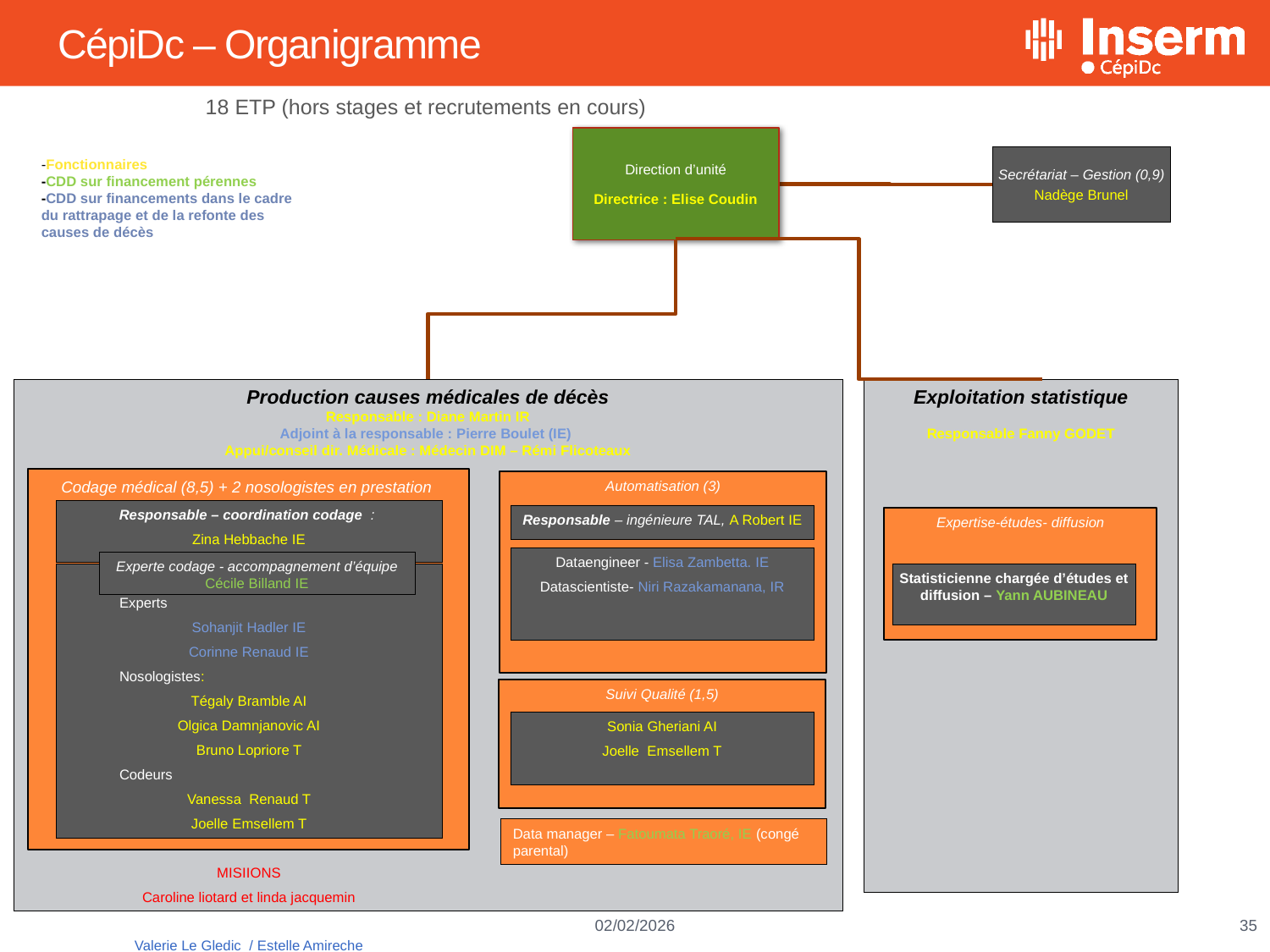

# CépiDc – Organigramme
18 ETP (hors stages et recrutements en cours)
Direction d’unité
Directrice : Elise Coudin
Secrétariat – Gestion (0,9)
Nadège Brunel
-Fonctionnaires
-CDD sur financement pérennes
-CDD sur financements dans le cadre du rattrapage et de la refonte des causes de décès
Production causes médicales de décès
Responsable : Diane Martin IR
Adjoint à la responsable : Pierre Boulet (IE)
Appui/conseil dir. Médicale : Médecin DIM – Rémi Flicoteaux

Exploitation statistique

Responsable Fanny GODET
Codage médical (8,5) + 2 nosologistes en prestation
Responsable – coordination codage  :
Zina Hebbache IE
Sohanjit. Hadler,IE
Experts
Sohanjit Hadler IE
Corinne Renaud IE
Nosologistes:
Tégaly Bramble AI
Olgica Damnjanovic AI
Bruno Lopriore T
Codeurs
Vanessa  Renaud T
Joelle Emsellem T

MISIIONS
Caroline liotard et linda jacquemin

Valerie Le Gledic  / Estelle Amireche

Automatisation (3)
Responsable – ingénieure TAL, A Robert IE
Dataengineer - Elisa Zambetta. IE
Datascientiste- Niri Razakamanana, IR

Expertise-études- diffusion
Statisticienne chargée d’études et diffusion – Yann AUBINEAU
Experte codage - accompagnement d’équipe Cécile Billand IE
Suivi Qualité (1,5)
Sonia Gheriani AI
Joelle  Emsellem T
Data manager – Fatoumata Traoré, IE (congé parental)